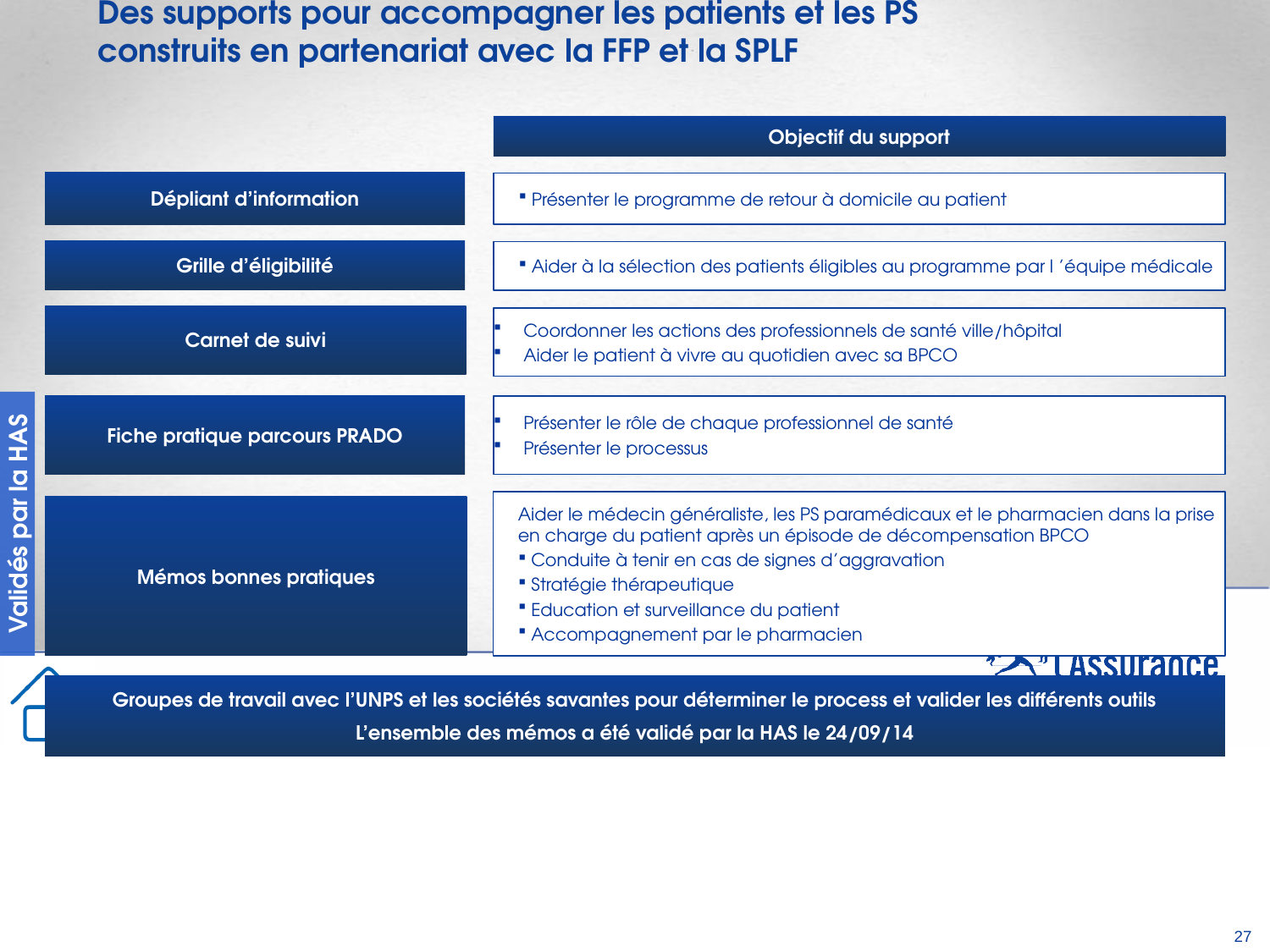

Des supports pour accompagner les patients et les PS
construits en partenariat avec la FFP et la SPLF

Objectif du support
Dépliant d’information
 Présenter le programme de retour à domicile au patient
Grille d’éligibilité
 Aider à la sélection des patients éligibles au programme par l ’équipe médicale
Carnet de suivi
 Coordonner les actions des professionnels de santé ville/hôpital
 Aider le patient à vivre au quotidien avec sa BPCO
Validés par la HAS
Fiche pratique parcours PRADO
 Présenter le rôle de chaque professionnel de santé
 Présenter le processus
Aider le médecin généraliste, les PS paramédicaux et le pharmacien dans la prise en charge du patient après un épisode de décompensation BPCO
 Conduite à tenir en cas de signes d’aggravation
 Stratégie thérapeutique
 Education et surveillance du patient
 Accompagnement par le pharmacien
Mémos bonnes pratiques
Groupes de travail avec l’UNPS et les sociétés savantes pour déterminer le process et valider les différents outils
L’ensemble des mémos a été validé par la HAS le 24/09/14
27